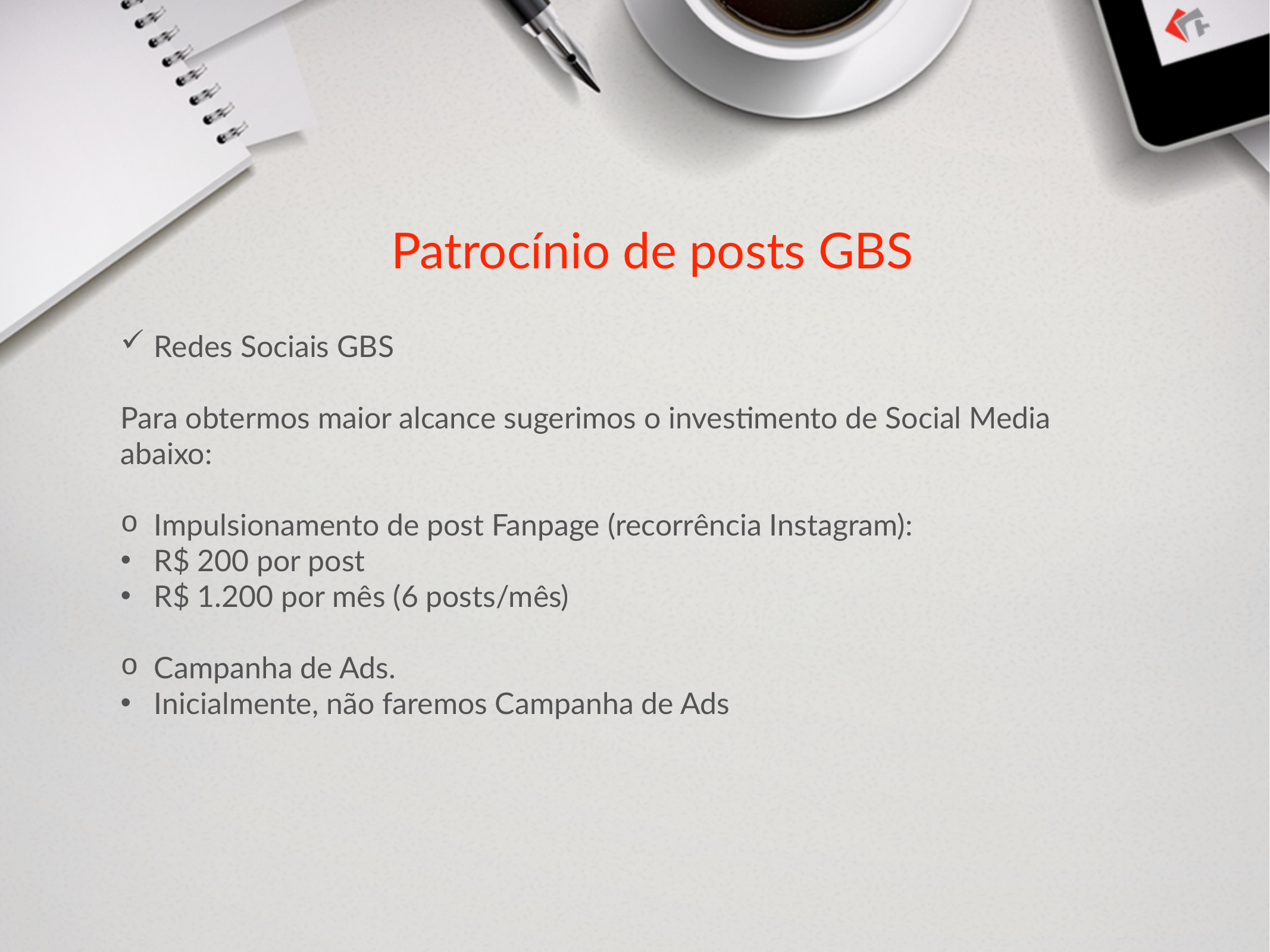

Patrocínio de posts GBS
Redes Sociais GBS

Para obtermos maior alcance sugerimos o investimento de Social Media abaixo:

Impulsionamento de post Fanpage (recorrência Instagram):
R$ 200 por post
R$ 1.200 por mês (6 posts/mês)

Campanha de Ads.
Inicialmente, não faremos Campanha de Ads